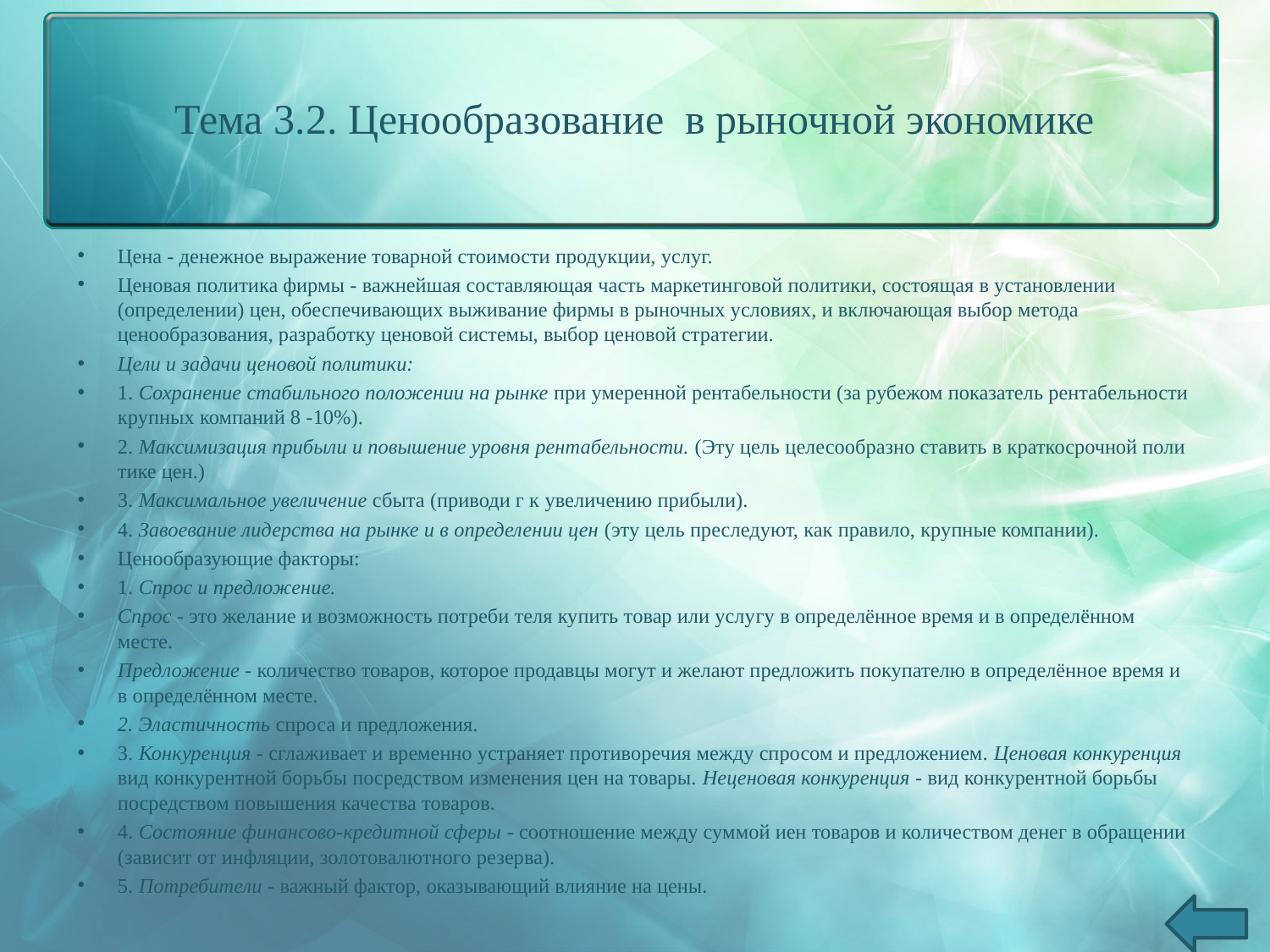

# Тема 3.2. Ценообразование  в рыночной экономике
Цена - денежное выражение товарной стоимости продукции, услуг.
Ценовая политика фирмы - важнейшая составляющая часть маркетин­говой политики, состоящая в установлении (определении) цен, обеспечи­вающих выживание фирмы в рыночных условиях, и включающая выбор метода ценообразования, разработку ценовой системы, выбор ценовой стра­тегии.
Цели и задачи ценовой политики:
1. Сохранение стабильного положении на рынке при умеренной рента­бельности (за рубежом показатель рентабельности крупных компаний 8 -10%).
2. Максимизация прибыли и повышение уровня рентабельности. (Эту цель целесообразно ставить в краткосрочной поли тике цен.)
3. Максимальное увеличение сбыта (приводи г к увеличению прибыли).
4. Завоевание лидерства на рынке и в определении цен (эту цель пресле­дуют, как правило, крупные компании).
Ценообразующие факторы:
1. Спрос и предложение.
Спрос - это желание и возможность потреби теля купить товар или услу­гу в определённое время и в определённом месте.
Предложение - количество товаров, которое продавцы могут и желают предложить покупателю в определённое время и в определённом месте.
2. Эластичность спроса и предложения.
3. Конкуренция - сглаживает и временно устраняет противоречия между спросом и предложением. Ценовая конкуренция вид конкурентной борьбы посредством изменения цен на товары. Неценовая конкуренция - вид конку­рентной борьбы посредством повышения качества товаров.
4. Состояние финансово-кредитной сферы - соотношение между сум­мой иен товаров и количеством денег в обращении (зависит от инфляции, золотовалютного резерва).
5. Потребители - важный фактор, оказывающий влияние на цены.